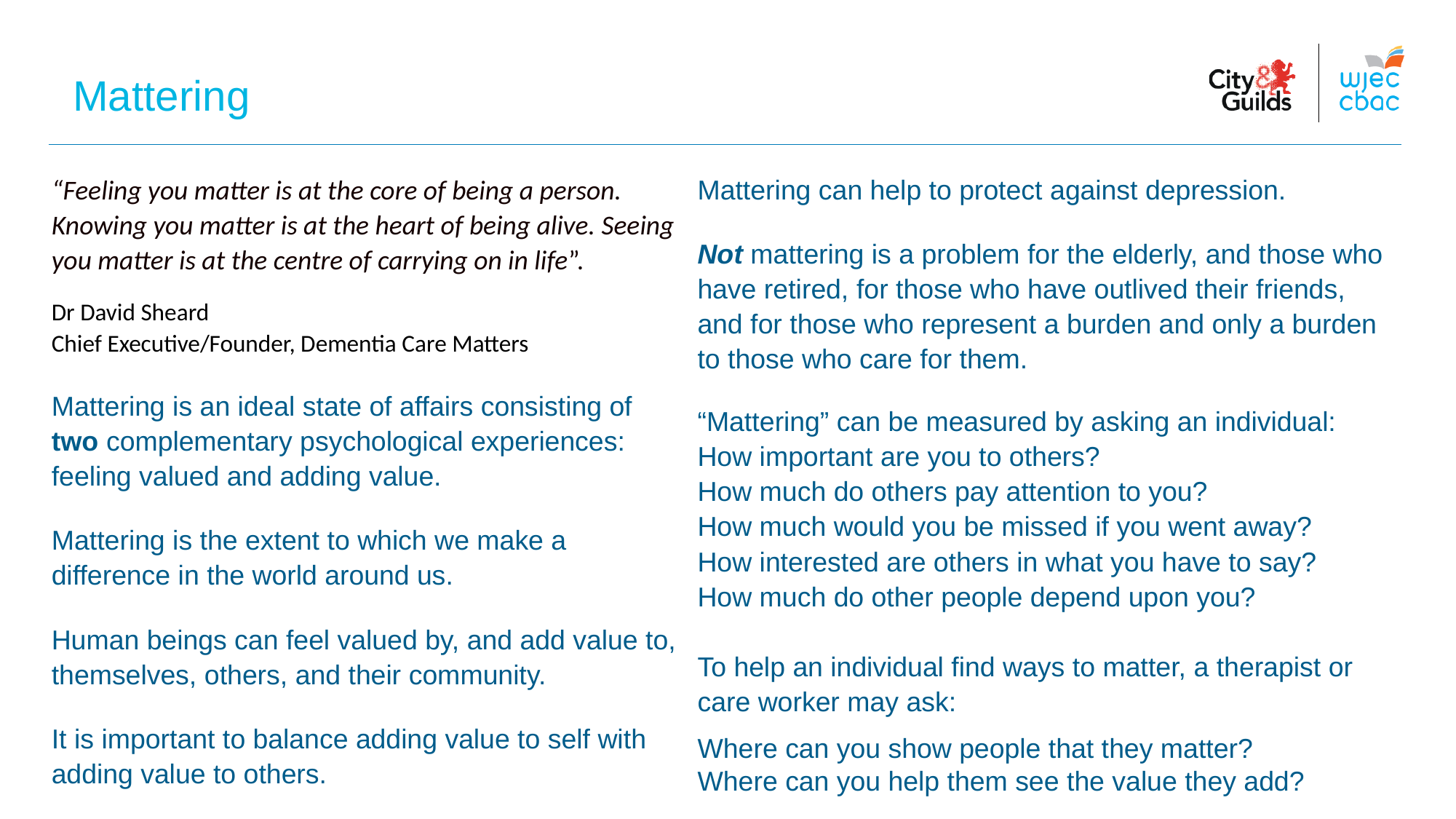

Mattering
“Feeling you matter is at the core of being a person. Knowing you matter is at the heart of being alive. Seeing you matter is at the centre of carrying on in life”.
Dr David Sheard
Chief Executive/Founder, Dementia Care Matters
Mattering can help to protect against depression.
Not mattering is a problem for the elderly, and those who have retired, for those who have outlived their friends, and for those who represent a burden and only a burden to those who care for them.
“Mattering” can be measured by asking an individual:
How important are you to others?
How much do others pay attention to you?
How much would you be missed if you went away?
How interested are others in what you have to say?
How much do other people depend upon you?

To help an individual find ways to matter, a therapist or care worker may ask:
Where can you show people that they matter?
Where can you help them see the value they add?
Mattering is an ideal state of affairs consisting of two complementary psychological experiences: feeling valued and adding value.
Mattering is the extent to which we make a difference in the world around us.
Human beings can feel valued by, and add value to, themselves, others, and their community.
It is important to balance adding value to self with adding value to others.